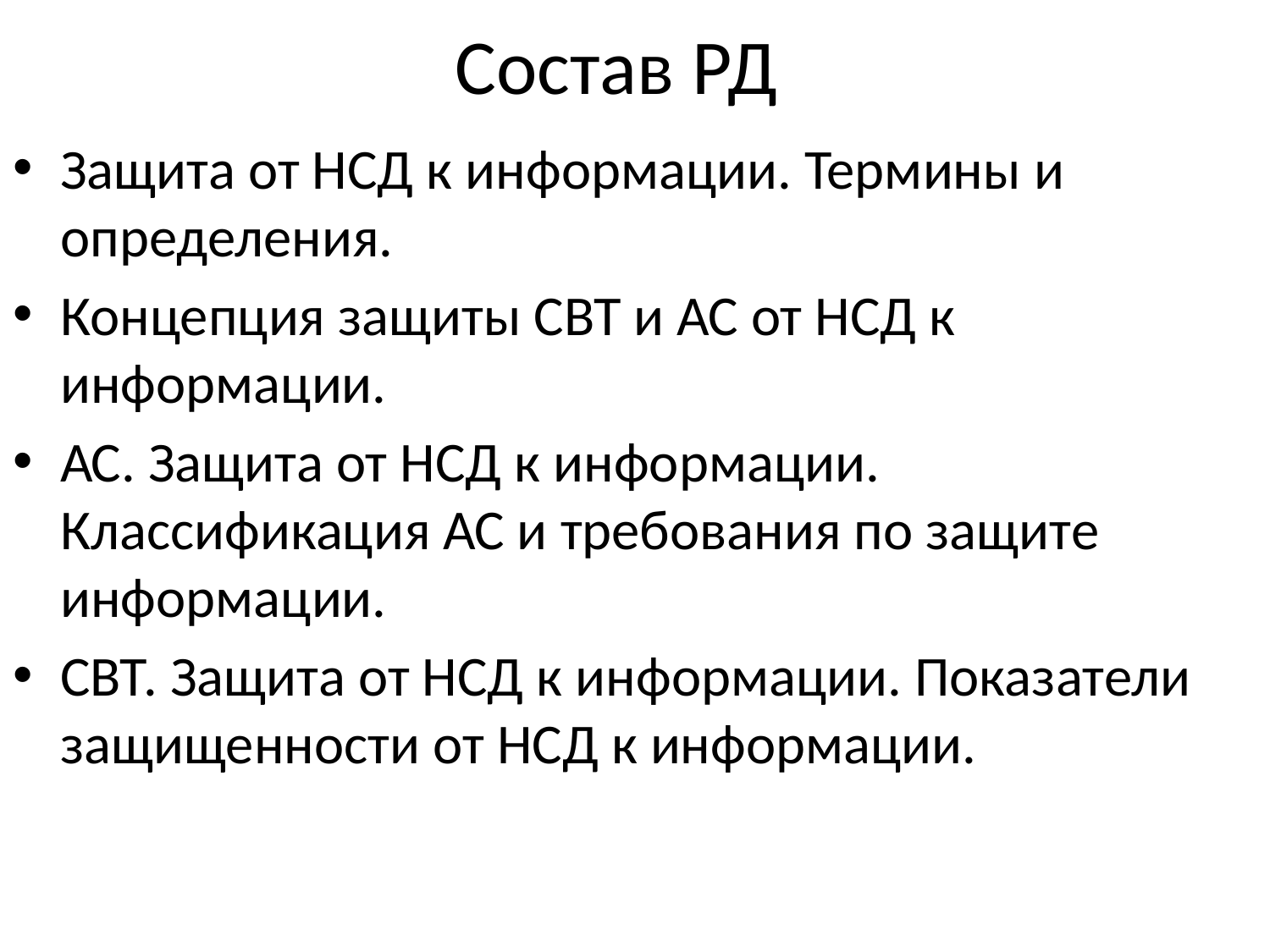

# Состав РД
Защита от НСД к информации. Термины и определения.
Концепция защиты СВТ и АС от НСД к информации.
АС. Защита от НСД к информации. Классификация АС и требования по защите информации.
СВТ. Защита от НСД к информации. Показатели защищенности от НСД к информации.